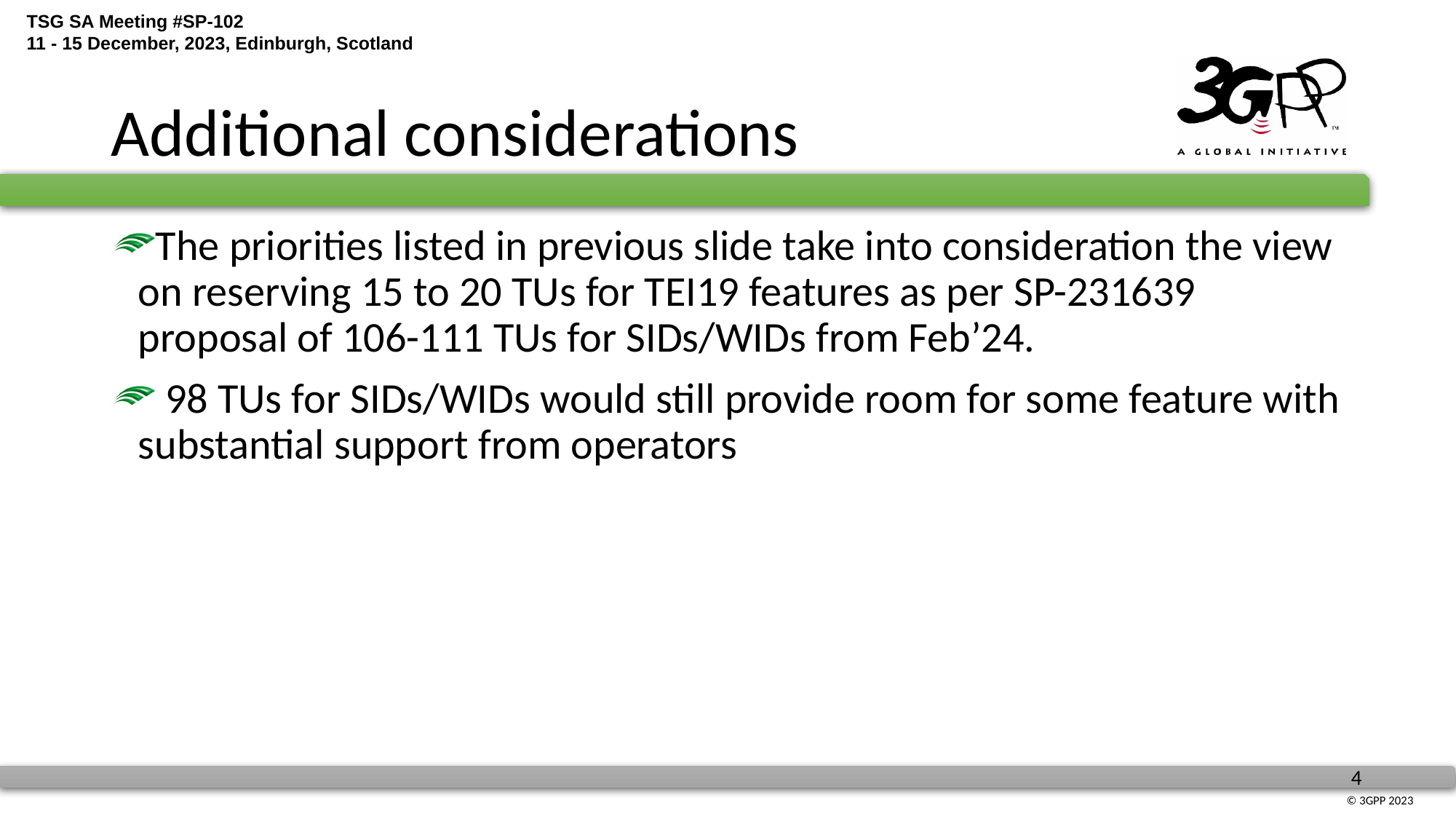

# Additional considerations
The priorities listed in previous slide take into consideration the view on reserving 15 to 20 TUs for TEI19 features as per SP-231639 proposal of 106-111 TUs for SIDs/WIDs from Feb’24.
 98 TUs for SIDs/WIDs would still provide room for some feature with substantial support from operators